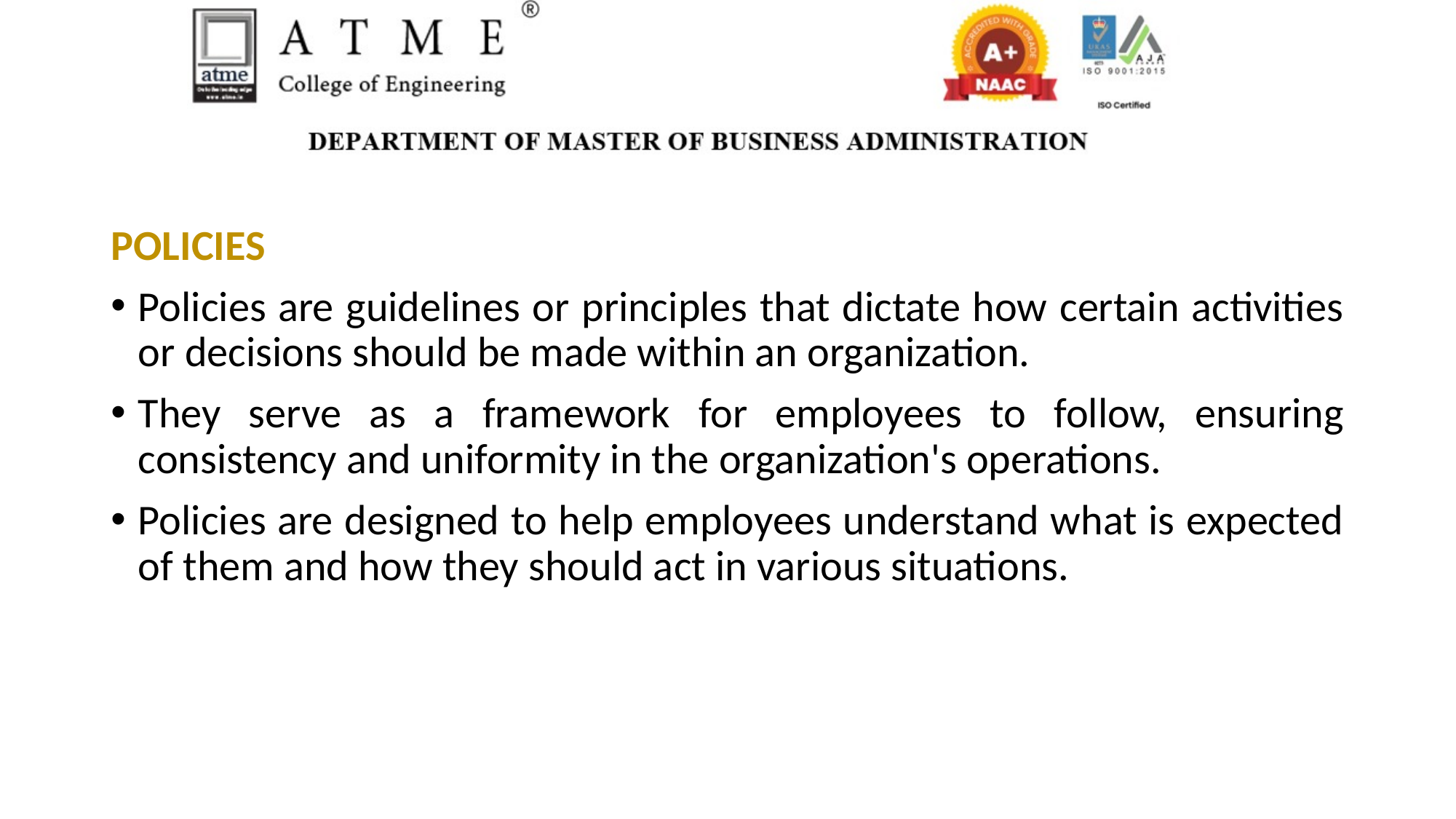

POLICIES
Policies are guidelines or principles that dictate how certain activities or decisions should be made within an organization.
They serve as a framework for employees to follow, ensuring consistency and uniformity in the organization's operations.
Policies are designed to help employees understand what is expected of them and how they should act in various situations.